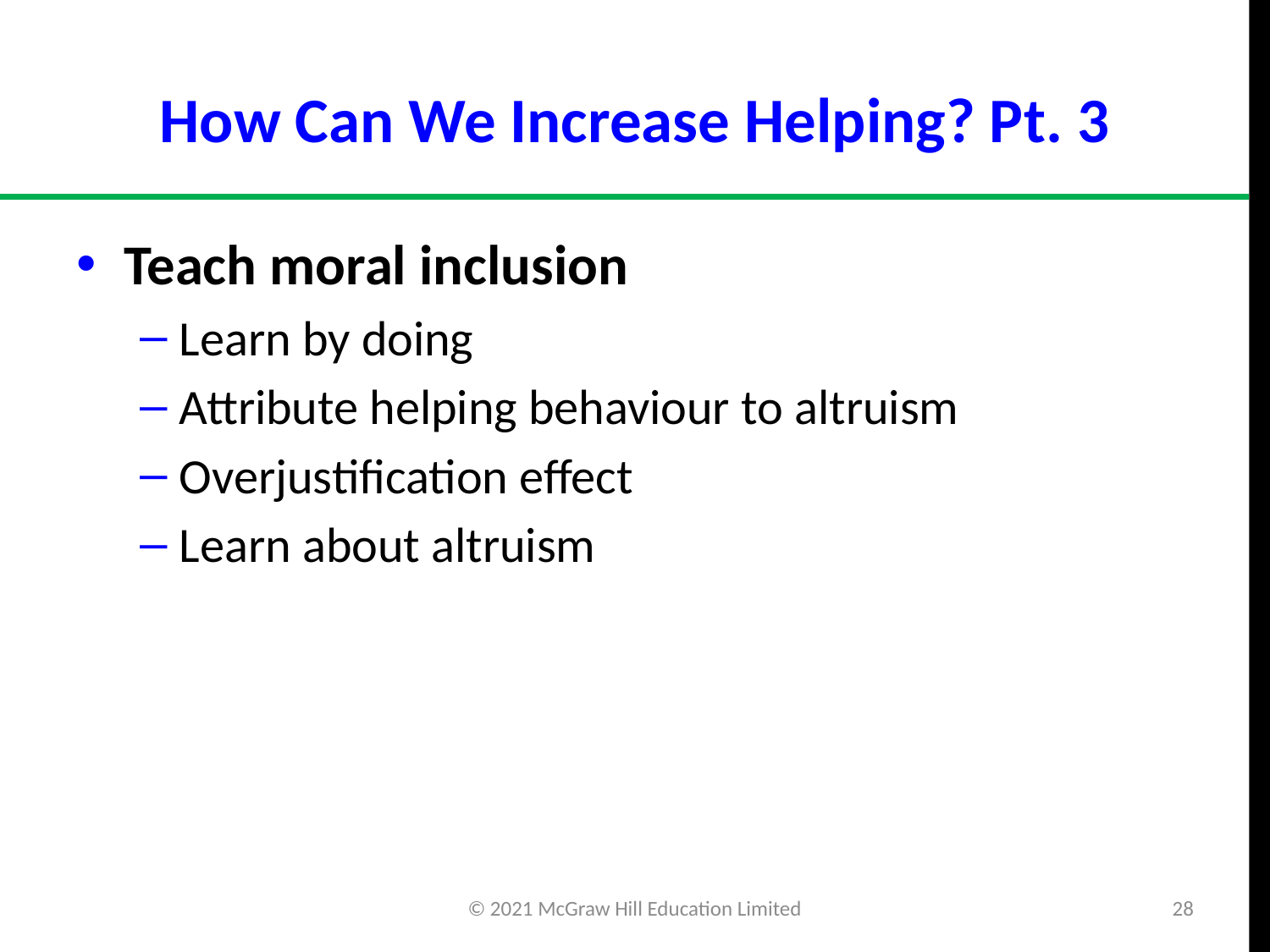

# How Can We Increase Helping? Pt. 3
Teach moral inclusion
Learn by doing
Attribute helping behaviour to altruism
Overjustification effect
Learn about altruism

© 2021 McGraw Hill Education Limited
28